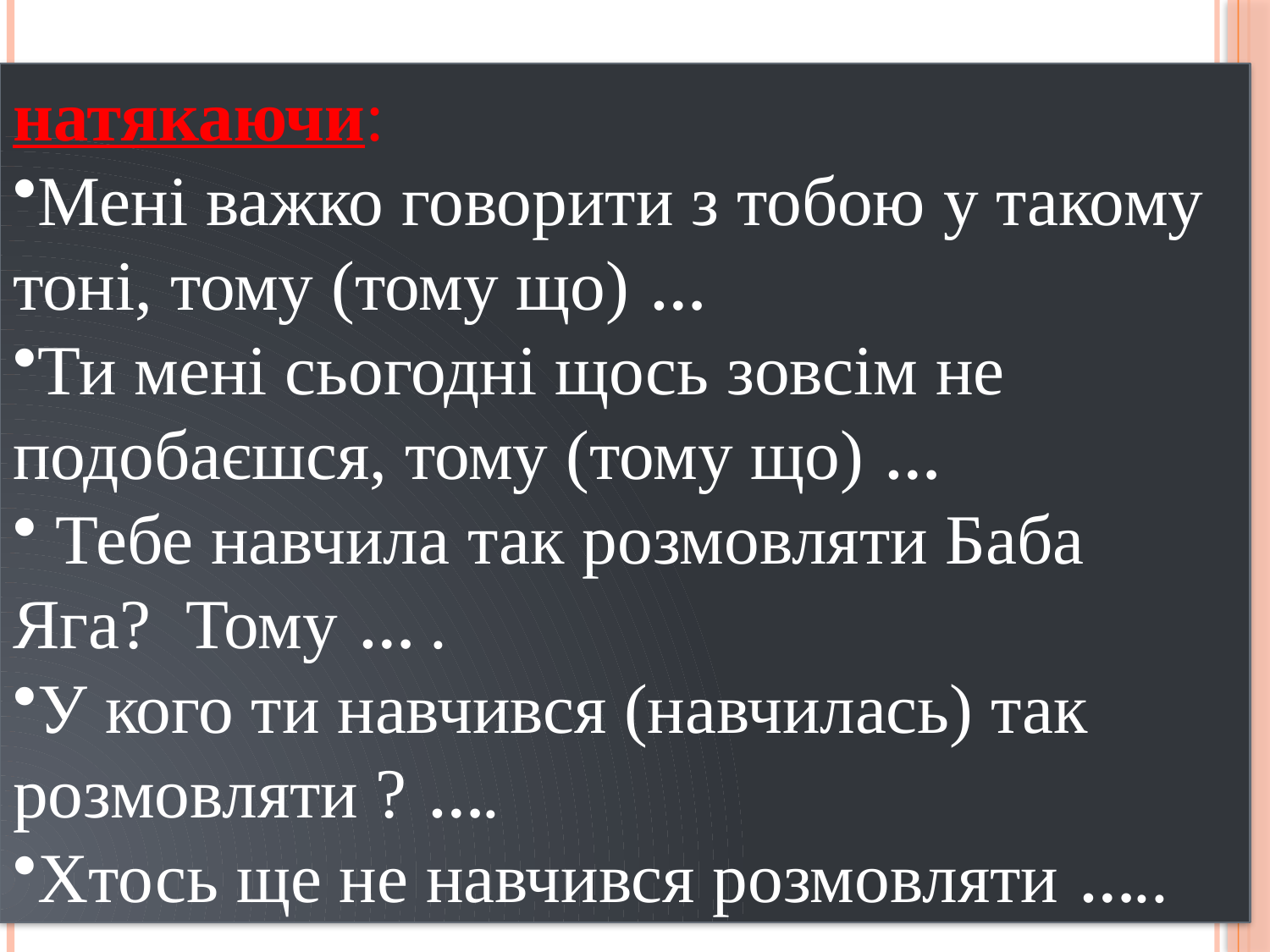

натякаючи:
Мені важко говорити з тобою у такому тоні, тому (тому що) …
Ти мені сьогодні щось зовсім не подобаєшся, тому (тому що) …
 Тебе навчила так розмовляти Баба Яга?  Тому … .
У кого ти навчився (навчилась) так  розмовляти ? ….
Хтось ще не навчився розмовляти …..